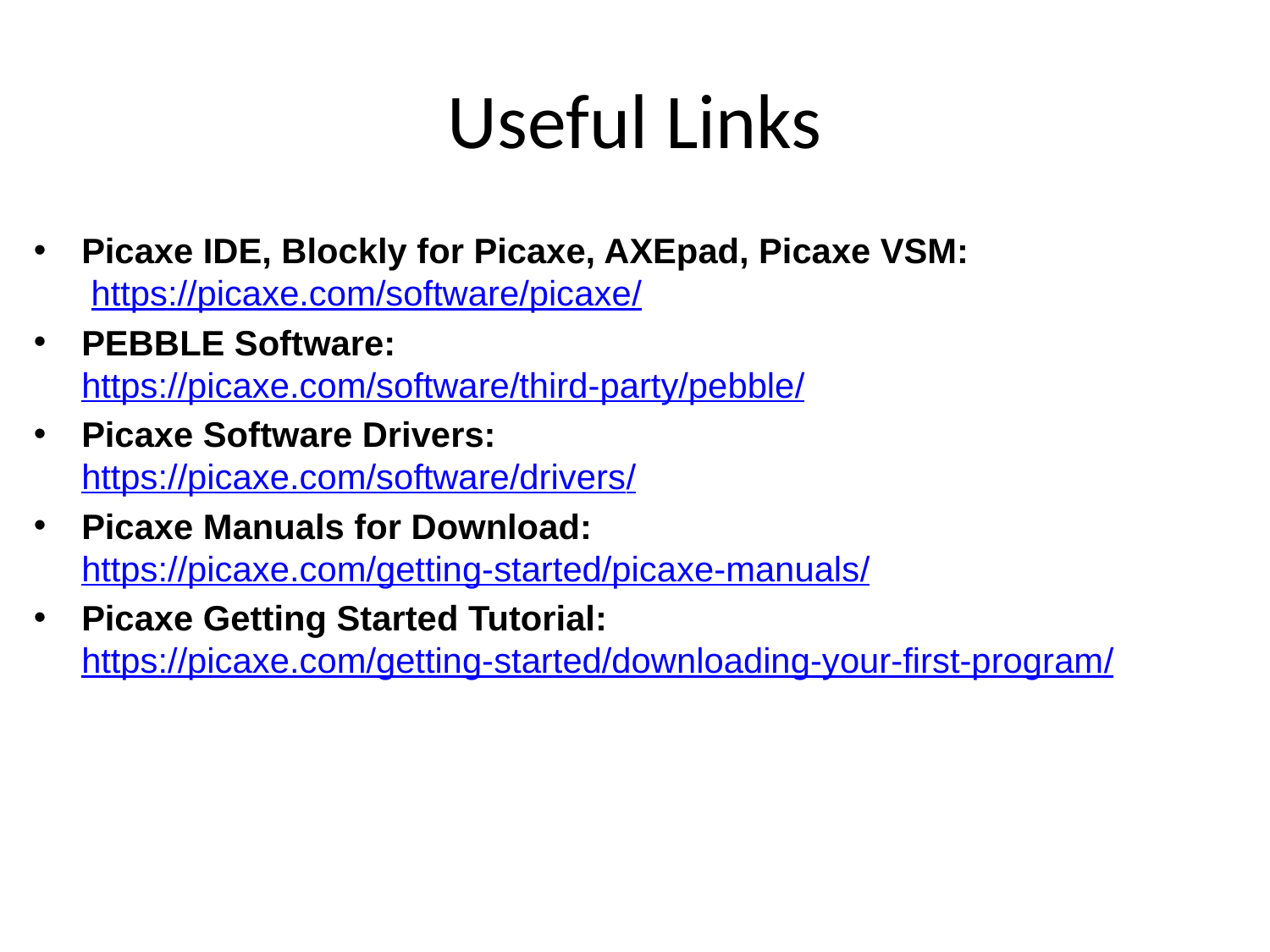

# Useful Links
Picaxe IDE, Blockly for Picaxe, AXEpad, Picaxe VSM:
 https://picaxe.com/software/picaxe/
PEBBLE Software:
https://picaxe.com/software/third-party/pebble/
Picaxe Software Drivers:
https://picaxe.com/software/drivers/
Picaxe Manuals for Download:
https://picaxe.com/getting-started/picaxe-manuals/
Picaxe Getting Started Tutorial:
https://picaxe.com/getting-started/downloading-your-first-program/